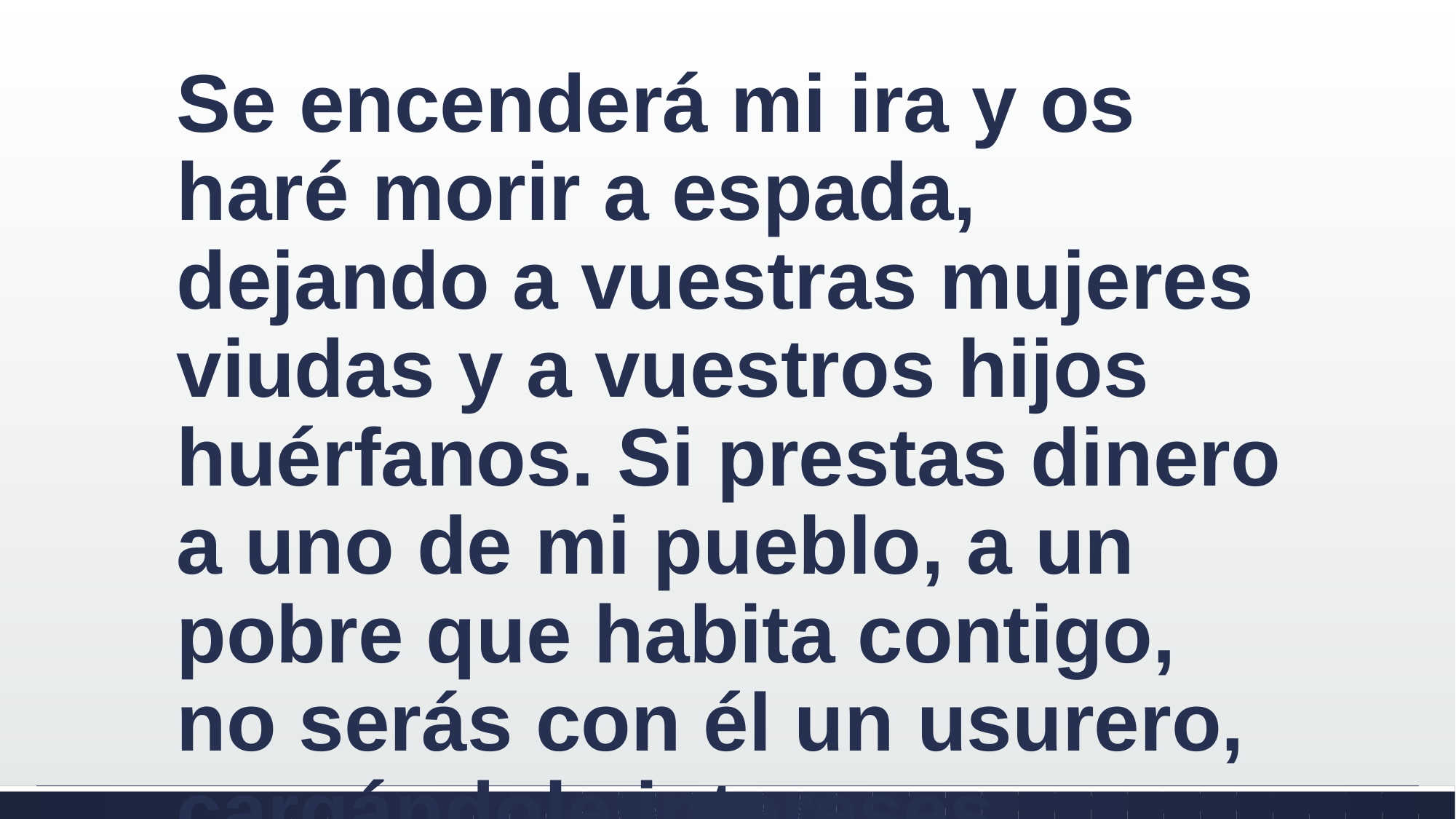

#
Se encenderá mi ira y os haré morir a espada, dejando a vuestras mujeres viudas y a vuestros hijos huérfanos. Si prestas dinero a uno de mi pueblo, a un pobre que habita contigo, no serás con él un usurero, cargándole intereses.